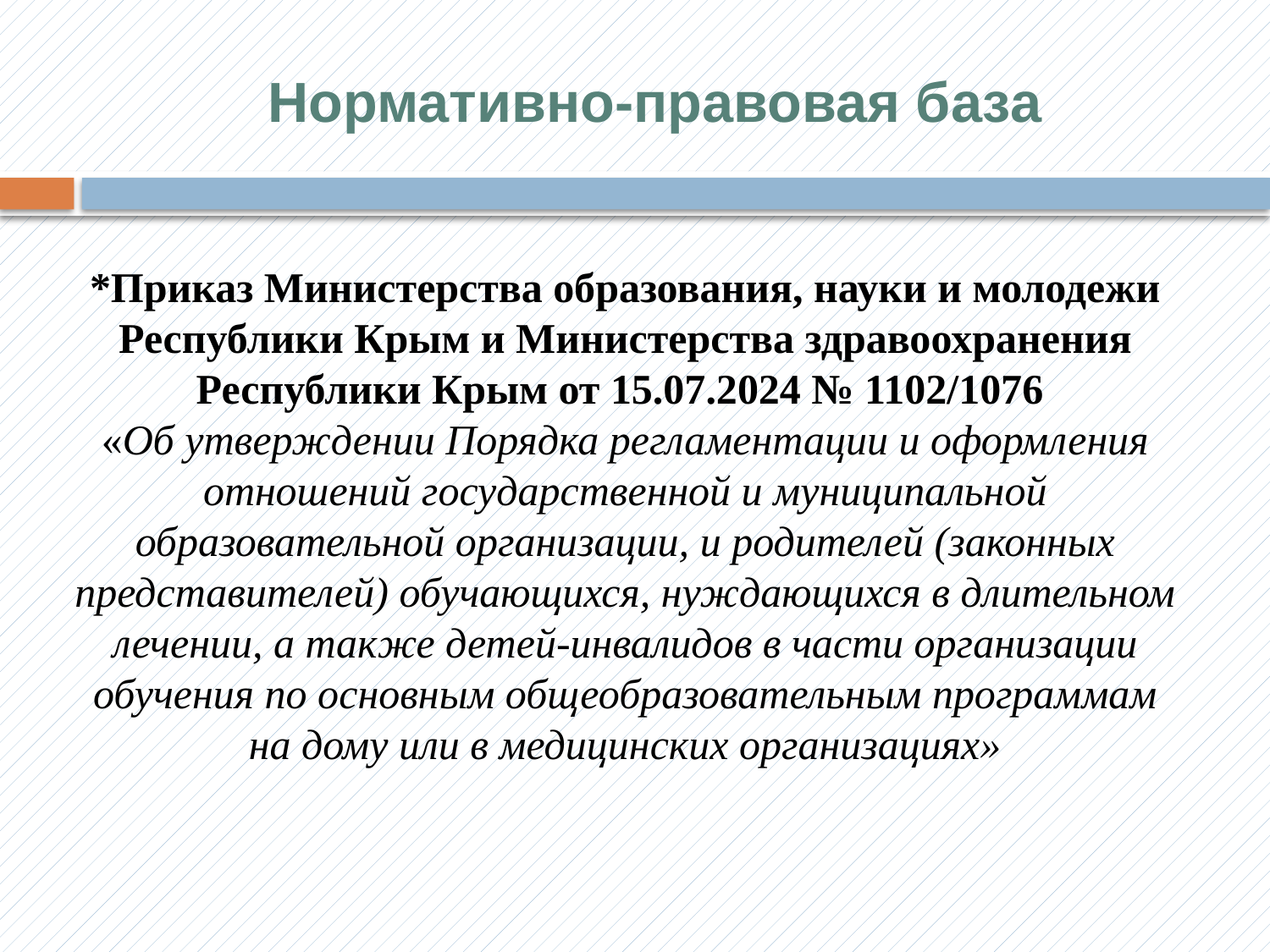

Нормативно-правовая база

#
*Приказ Министерства образования, науки и молодежи Республики Крым и Министерства здравоохранения Республики Крым от 15.07.2024 № 1102/1076
«Об утверждении Порядка регламентации и оформления отношений государственной и муниципальной образовательной организации, и родителей (законных представителей) обучающихся, нуждающихся в длительном лечении, а также детей-инвалидов в части организации обучения по основным общеобразовательным программам на дому или в медицинских организациях»